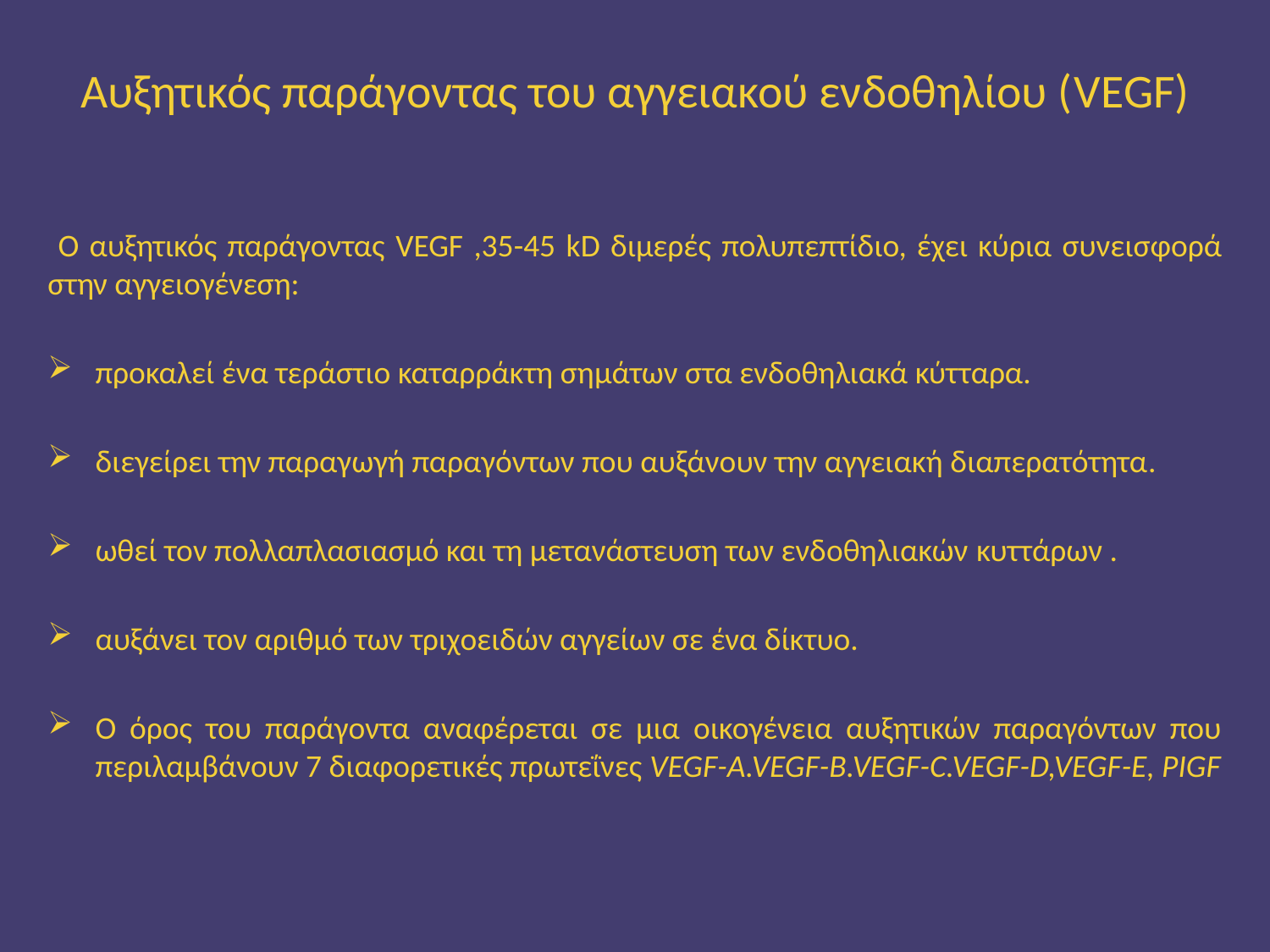

# Αυξητικός παράγοντας του αγγειακού ενδοθηλίου (VEGF)
 Ο αυξητικός παράγοντας VEGF ,35-45 kD διμερές πολυπεπτίδιο, έχει κύρια συνεισφορά στην αγγειογένεση:

προκαλεί ένα τεράστιο καταρράκτη σημάτων στα ενδοθηλιακά κύτταρα.

διεγείρει την παραγωγή παραγόντων που αυξάνουν την αγγειακή διαπερατότητα.

ωθεί τον πολλαπλασιασμό και τη μετανάστευση των ενδοθηλιακών κυττάρων .

αυξάνει τον αριθμό των τριχοειδών αγγείων σε ένα δίκτυο.

Ο όρος του παράγοντα αναφέρεται σε μια οικογένεια αυξητικών παραγόντων που περιλαμβάνουν 7 διαφορετικές πρωτεΐνες VEGF-A.VEGF-B.VEGF-C.VEGF-D,VEGF-E, PIGF